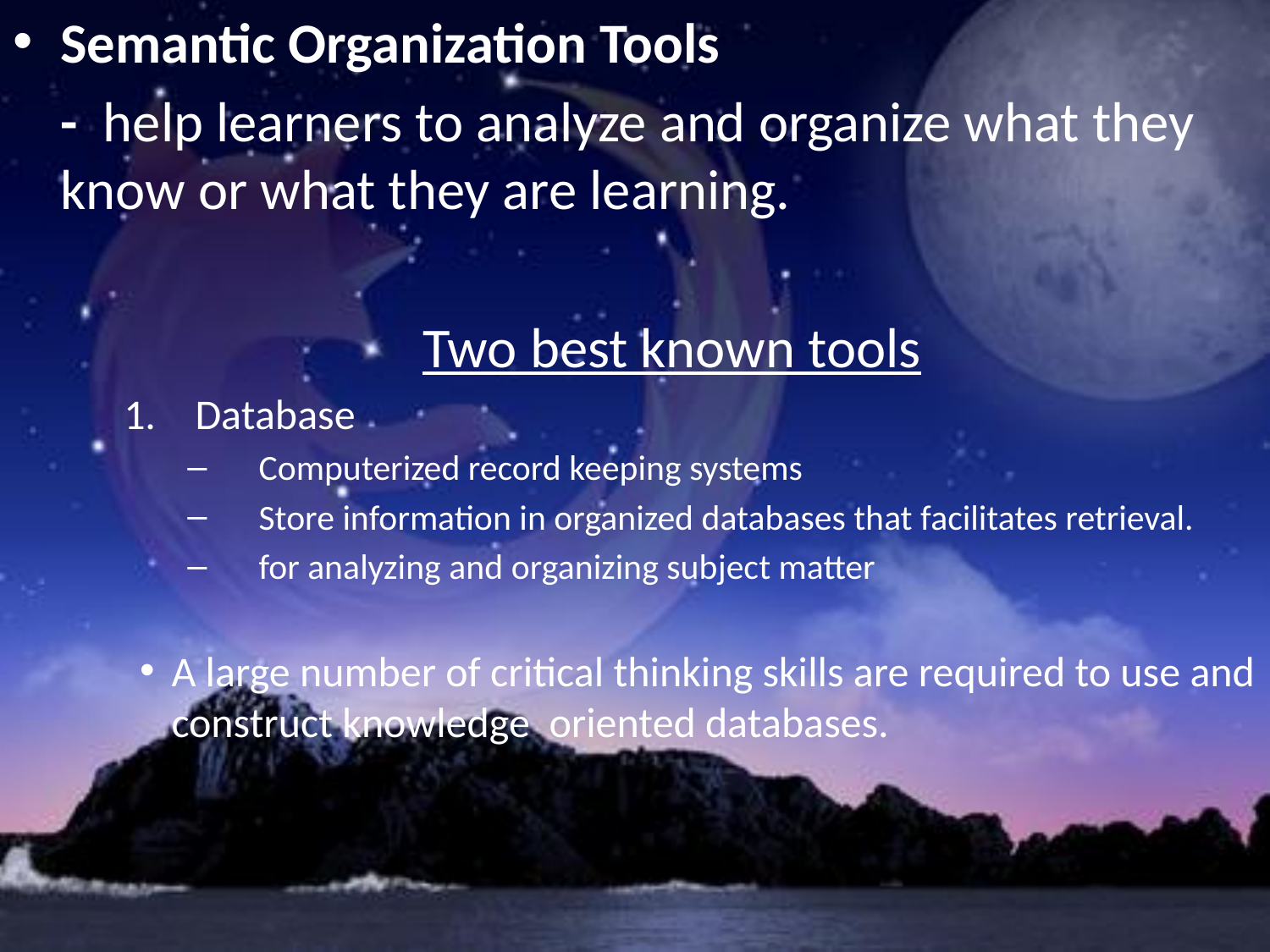

Semantic Organization Tools
	-  help learners to analyze and organize what they know or what they are learning.

Two best known tools
Database
Computerized record keeping systems
Store information in organized databases that facilitates retrieval.
for analyzing and organizing subject matter

A large number of critical thinking skills are required to use and construct knowledge  oriented databases.